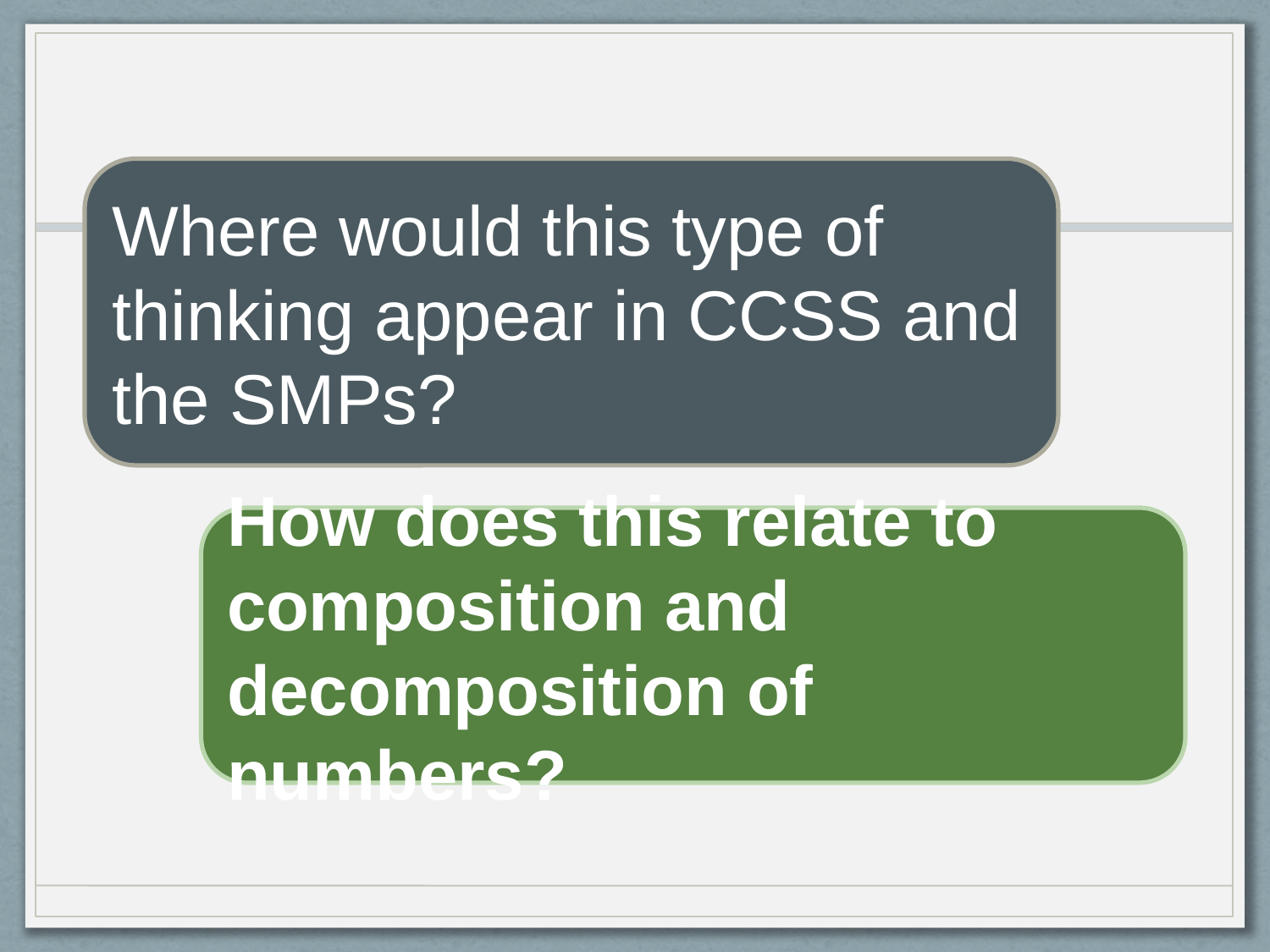

Where would this type of thinking appear in CCSS and the SMPs?
How does this relate to composition and decomposition of numbers?